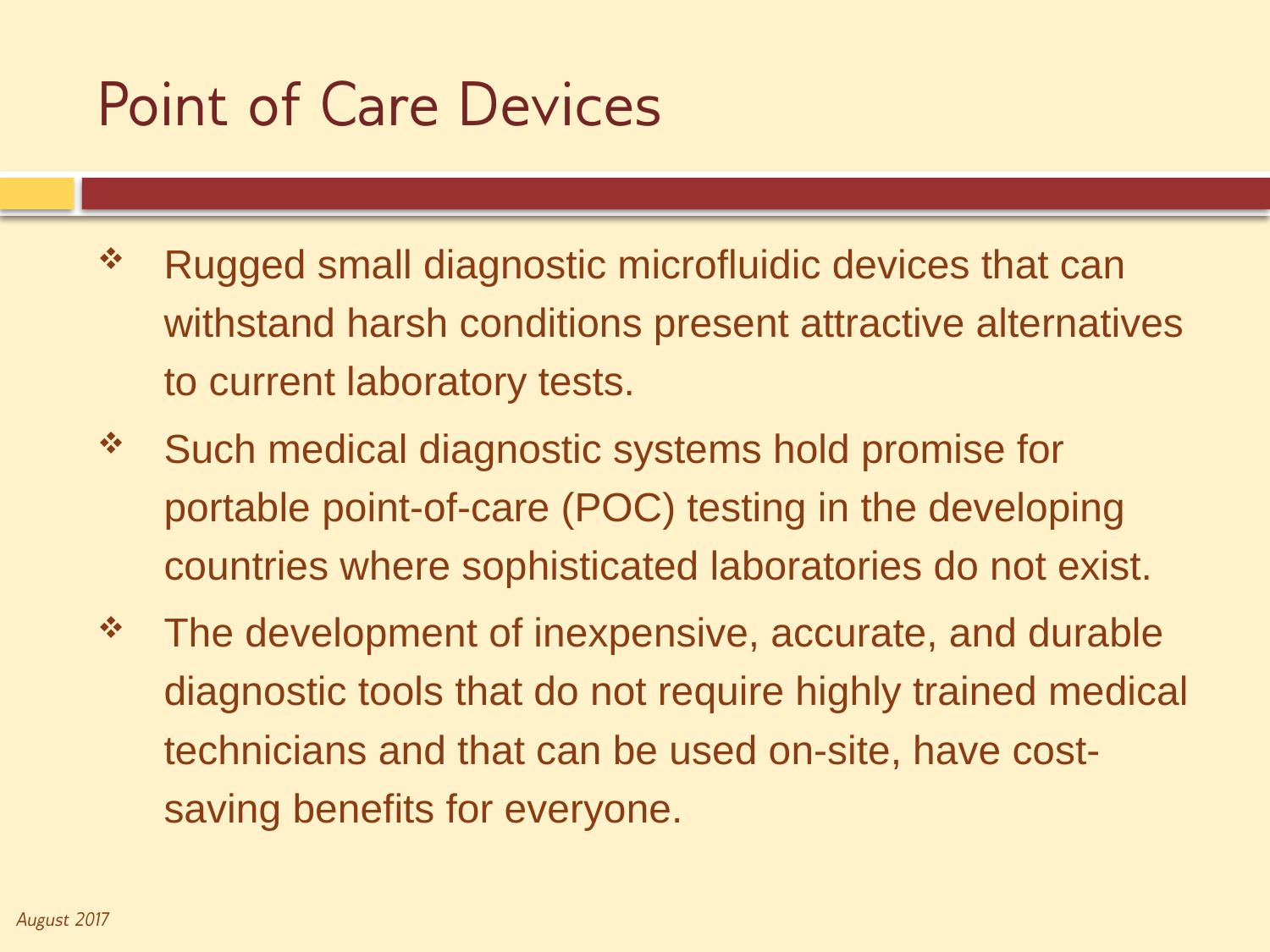

# Point of Care Devices
Rugged small diagnostic microfluidic devices that can withstand harsh conditions present attractive alternatives to current laboratory tests.
Such medical diagnostic systems hold promise for portable point-of-care (POC) testing in the developing countries where sophisticated laboratories do not exist.
The development of inexpensive, accurate, and durable diagnostic tools that do not require highly trained medical technicians and that can be used on-site, have cost-saving benefits for everyone.